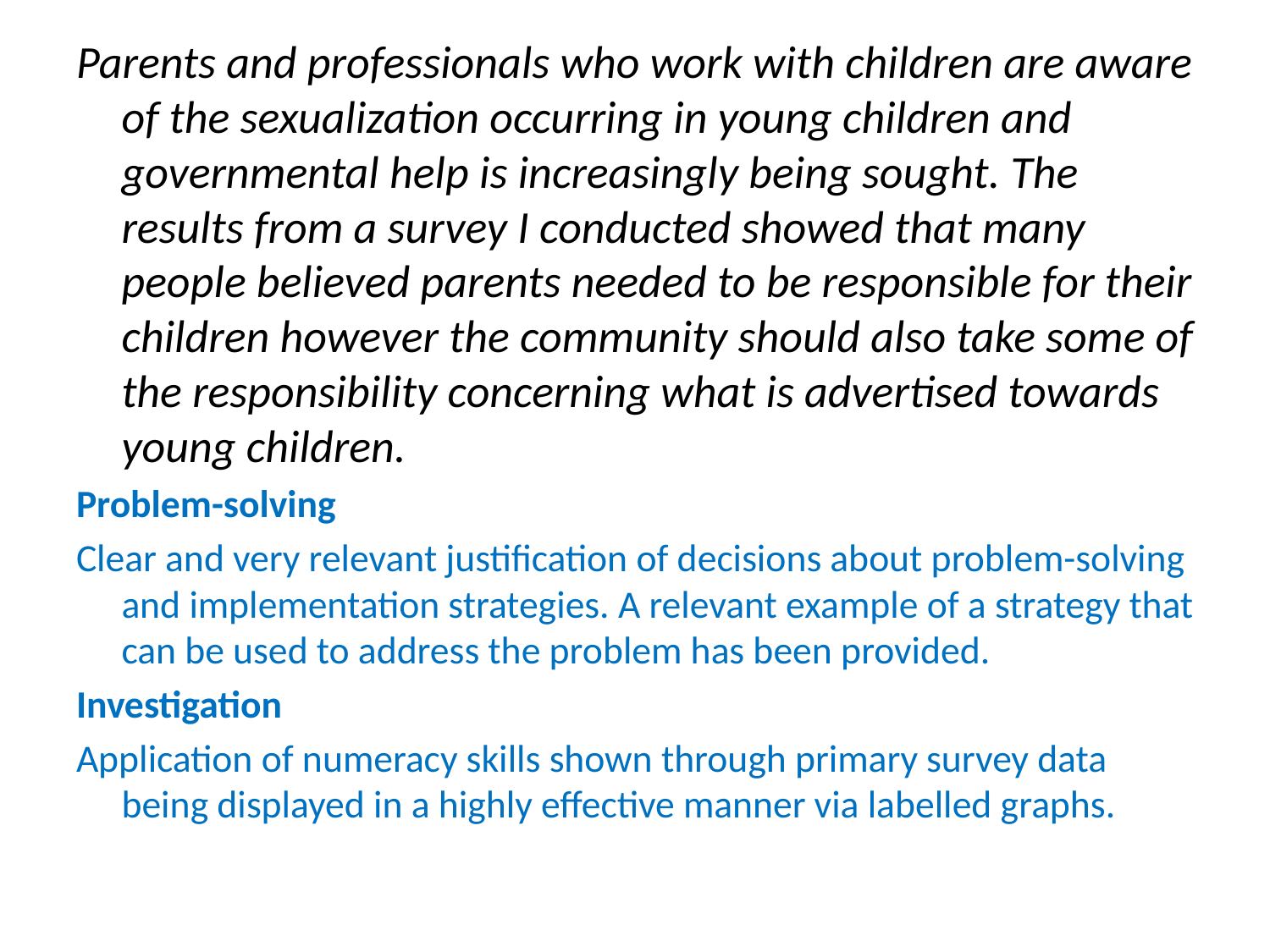

Parents and professionals who work with children are aware of the sexualization occurring in young children and governmental help is increasingly being sought. The results from a survey I conducted showed that many people believed parents needed to be responsible for their children however the community should also take some of the responsibility concerning what is advertised towards young children.
Problem-solving
Clear and very relevant justification of decisions about problem-solving and implementation strategies. A relevant example of a strategy that can be used to address the problem has been provided.
Investigation
Application of numeracy skills shown through primary survey data being displayed in a highly effective manner via labelled graphs.